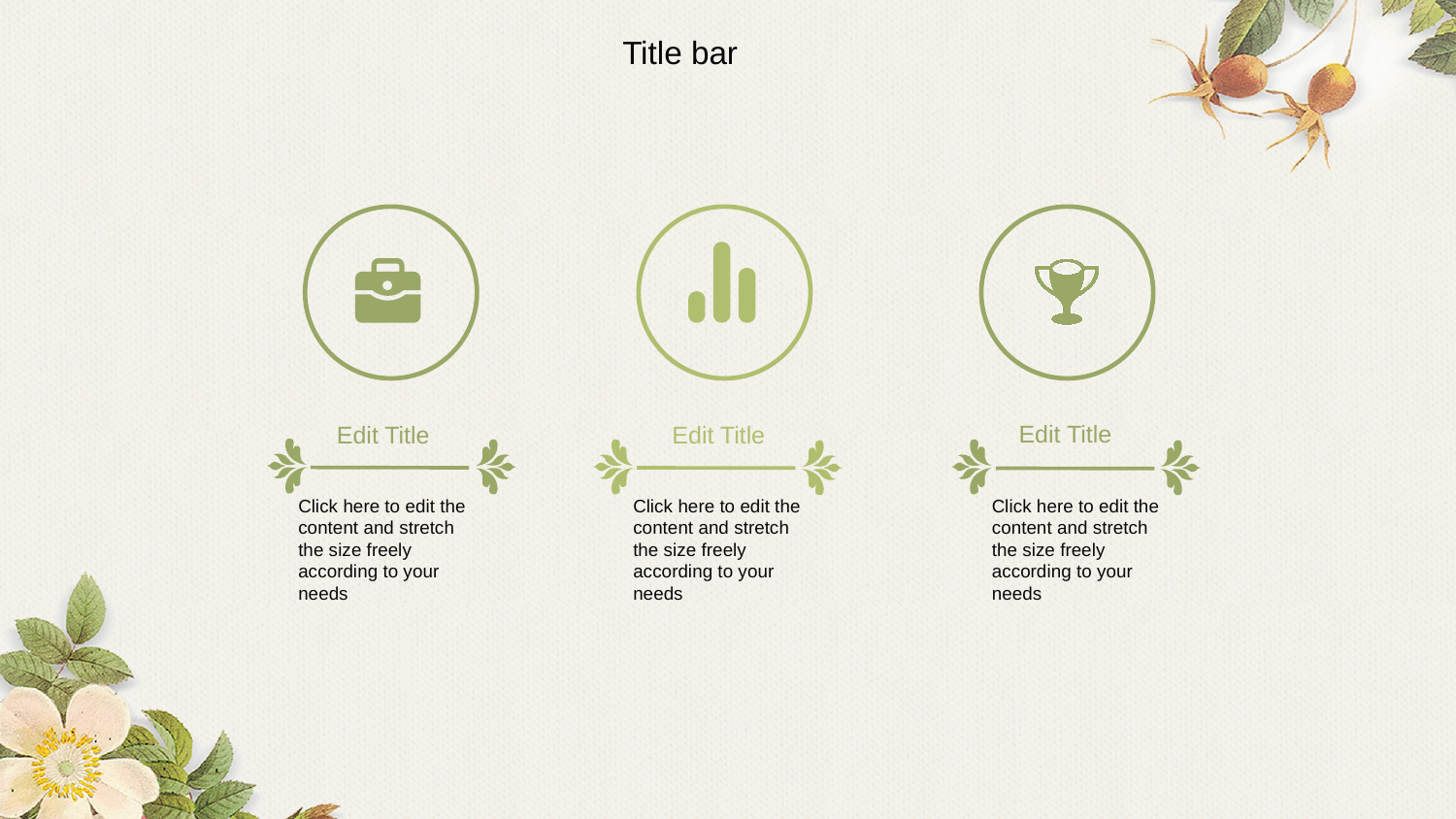

Title bar

Edit Title
Edit Title
Edit Title

Click here to edit the content and stretch the size freely according to your needs
Click here to edit the content and stretch the size freely according to your needs
Click here to edit the content and stretch the size freely according to your needs